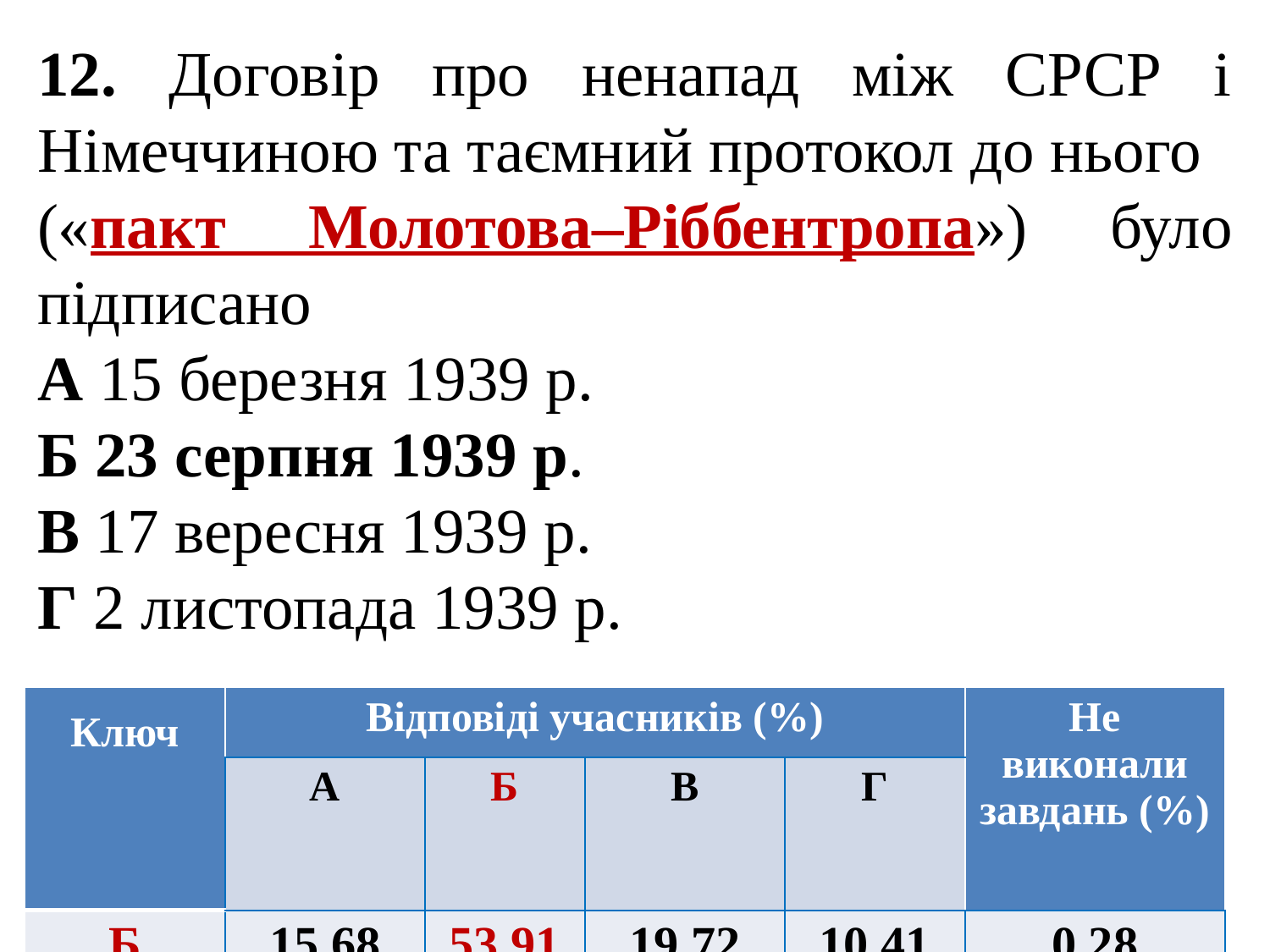

12. Договір про ненапад між СРСР і Німеччиною та таємний протокол до нього
(«пакт Молотова–Ріббентропа») було підписано
А 15 березня 1939 р.
Б 23 серпня 1939 р.
В 17 вересня 1939 р.
Г 2 листопада 1939 р.
| Ключ | Відповіді учасників (%) |  |  |  | Не виконали завдань (%) |
| --- | --- | --- | --- | --- | --- |
|  | А | Б | В | Г |  |
| Б | 15,68 | 53,91 | 19,72 | 10,41 | 0,28 |